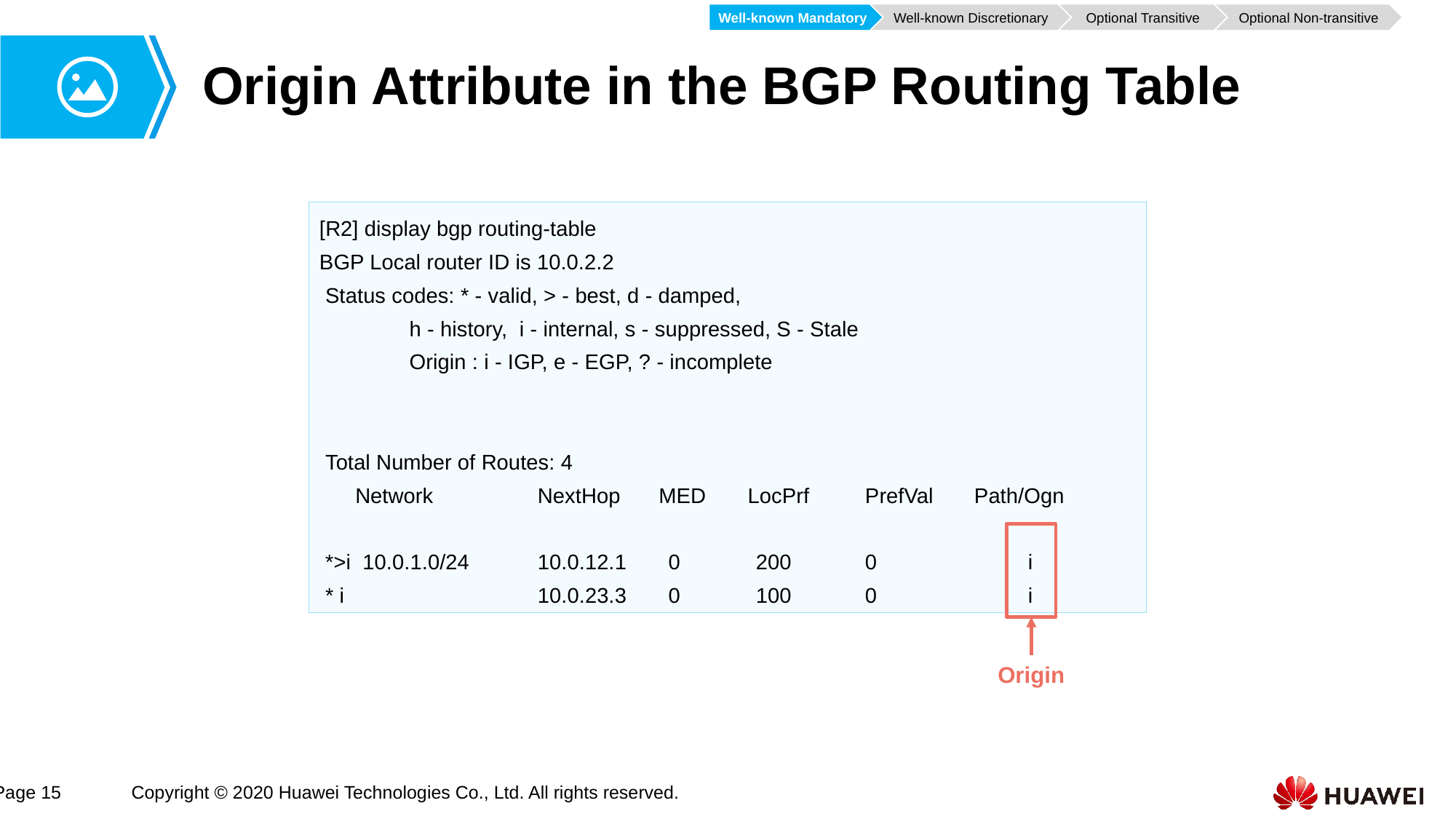

Well-known Mandatory
Well-known Discretionary
Optional Transitive
Optional Non-transitive
# Origin Attribute in the BGP Routing Table
[R2] display bgp routing-table
BGP Local router ID is 10.0.2.2
 Status codes: * - valid, > - best, d - damped,
               h - history,  i - internal, s - suppressed, S - Stale
               Origin : i - IGP, e - EGP, ? - incomplete

 Total Number of Routes: 4
      Network   	NextHop 	  MED       LocPrf    	PrefVal 	Path/Ogn

 *>i  10.0.1.0/24        	10.0.12.1       0          	200        	0      	         i
 * i                     	10.0.23.3       0          	100        	0      	         i

Origin